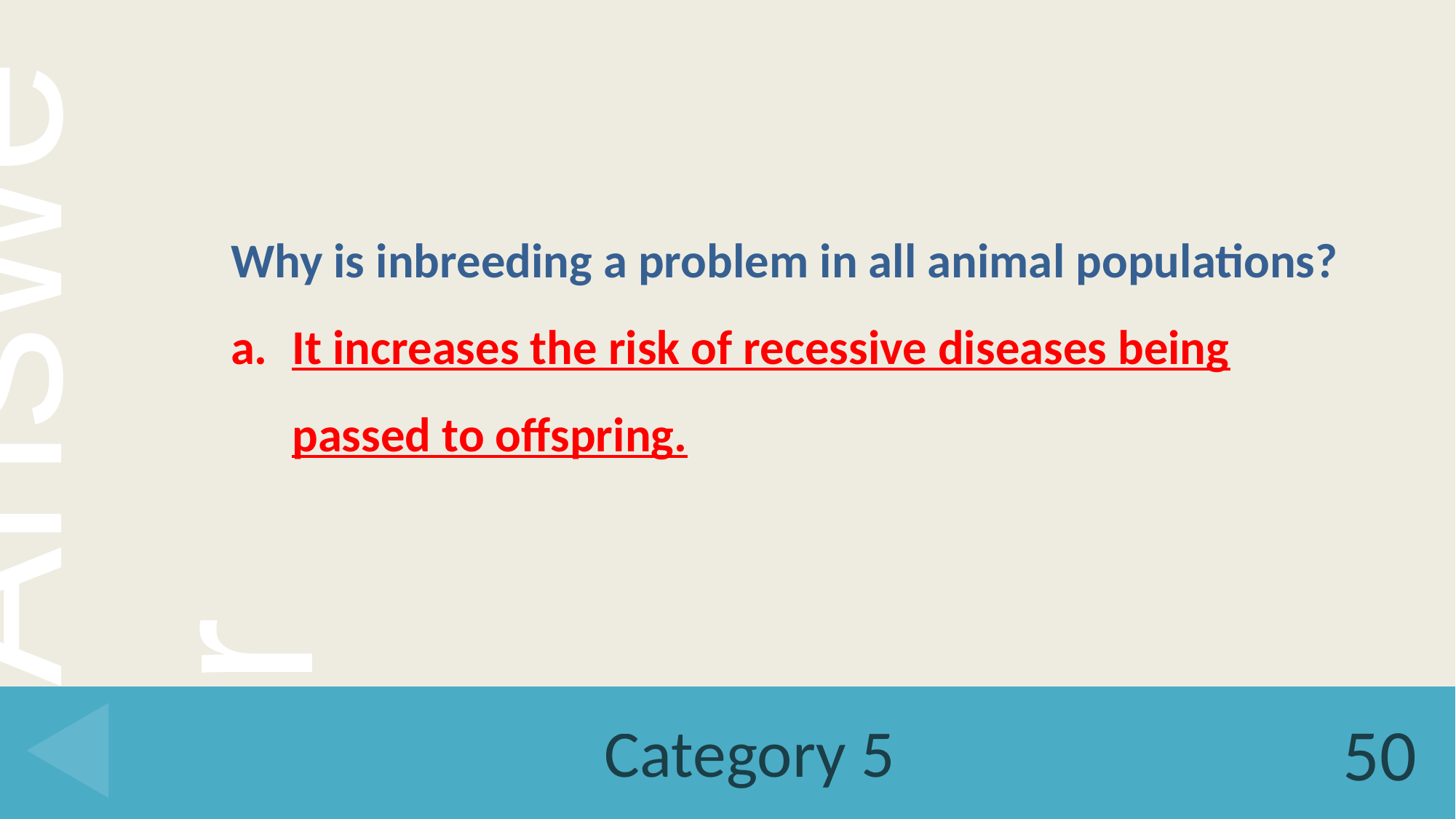

Why is inbreeding a problem in all animal populations?
It increases the risk of recessive diseases being passed to offspring.

# Category 5
50